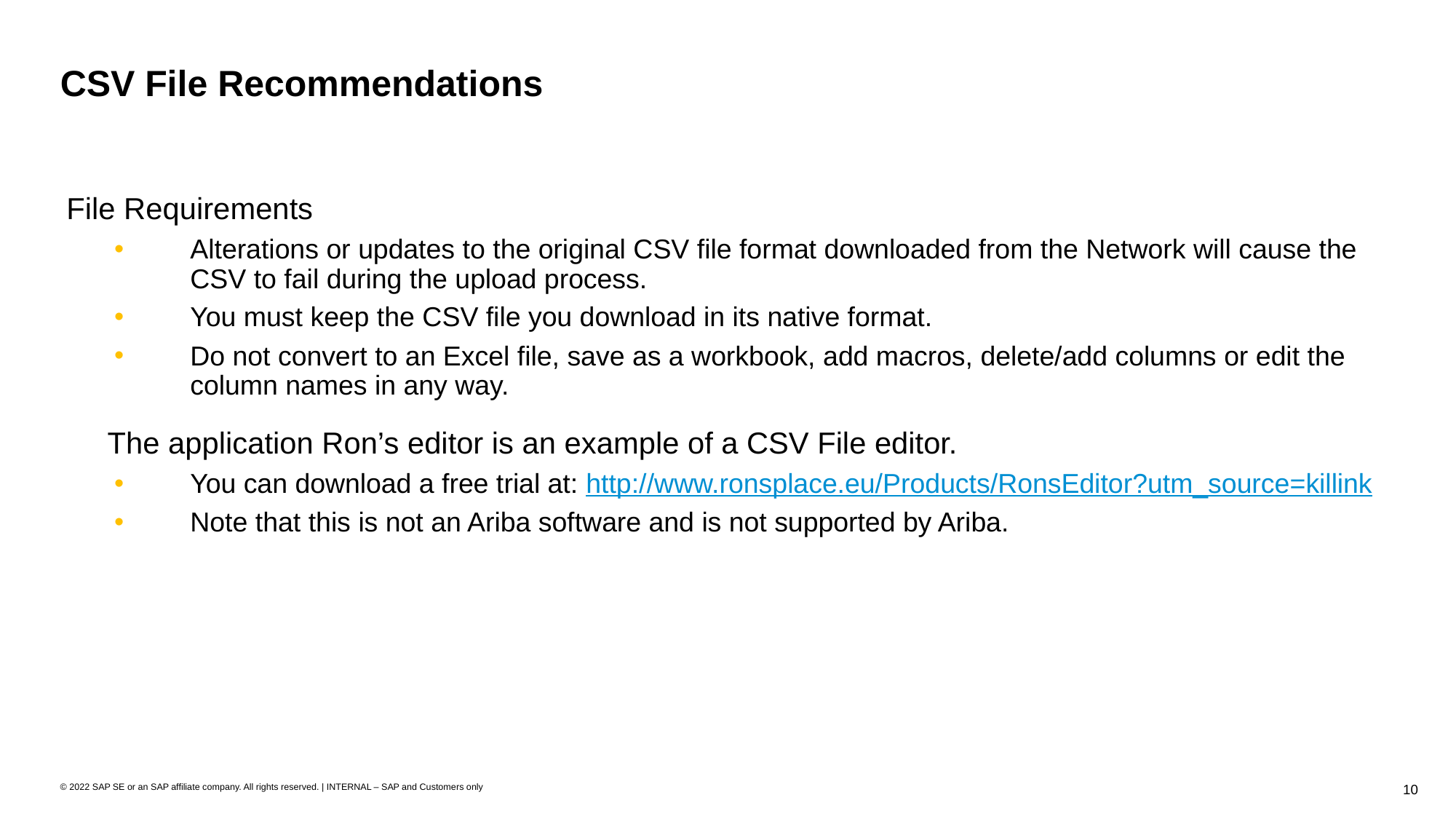

# CSV File Recommendations
File Requirements
Alterations or updates to the original CSV file format downloaded from the Network will cause the CSV to fail during the upload process.
You must keep the CSV file you download in its native format.
Do not convert to an Excel file, save as a workbook, add macros, delete/add columns or edit the column names in any way.
The application Ron’s editor is an example of a CSV File editor.
You can download a free trial at: http://www.ronsplace.eu/Products/RonsEditor?utm_source=killink
Note that this is not an Ariba software and is not supported by Ariba.